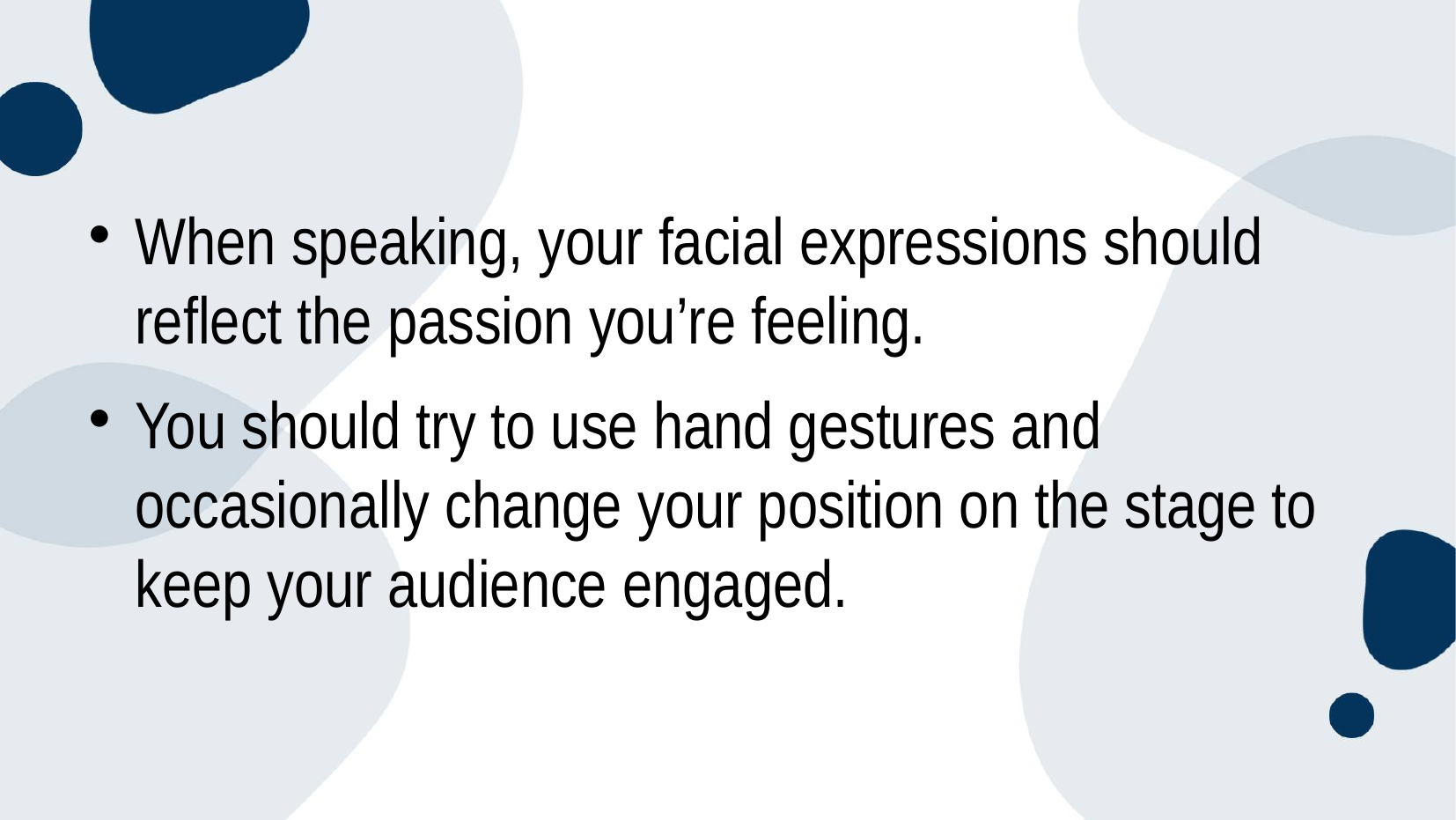

#
When speaking, your facial expressions should reflect the passion you’re feeling.
You should try to use hand gestures and occasionally change your position on the stage to keep your audience engaged.